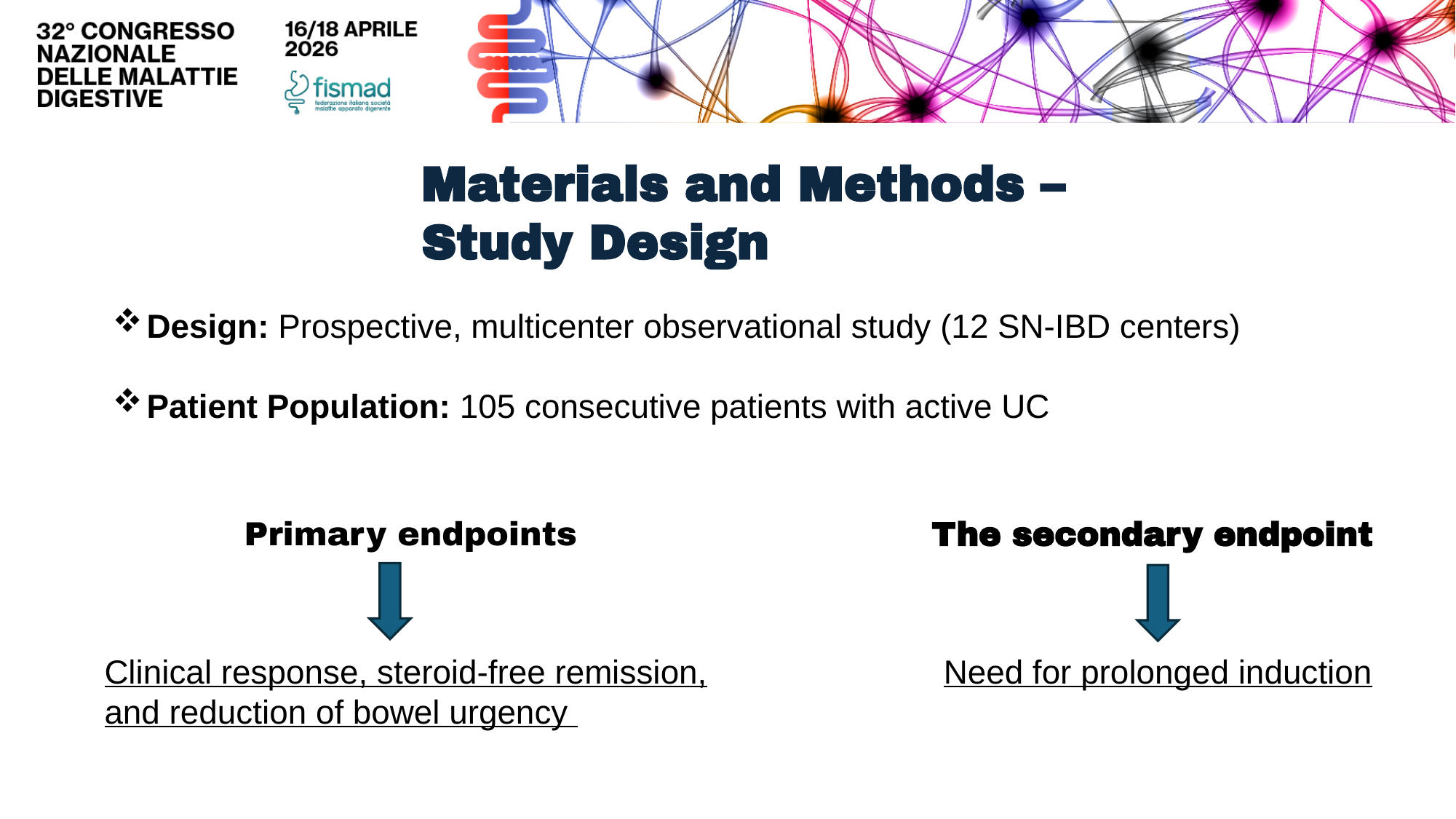

Materials and Methods –
Study Design
Design: Prospective, multicenter observational study (12 SN-IBD centers)

Patient Population: 105 consecutive patients with active UC
Primary endpoints

Clinical response, steroid-free remission, and reduction of bowel urgency

The secondary endpoint

Need for prolonged induction